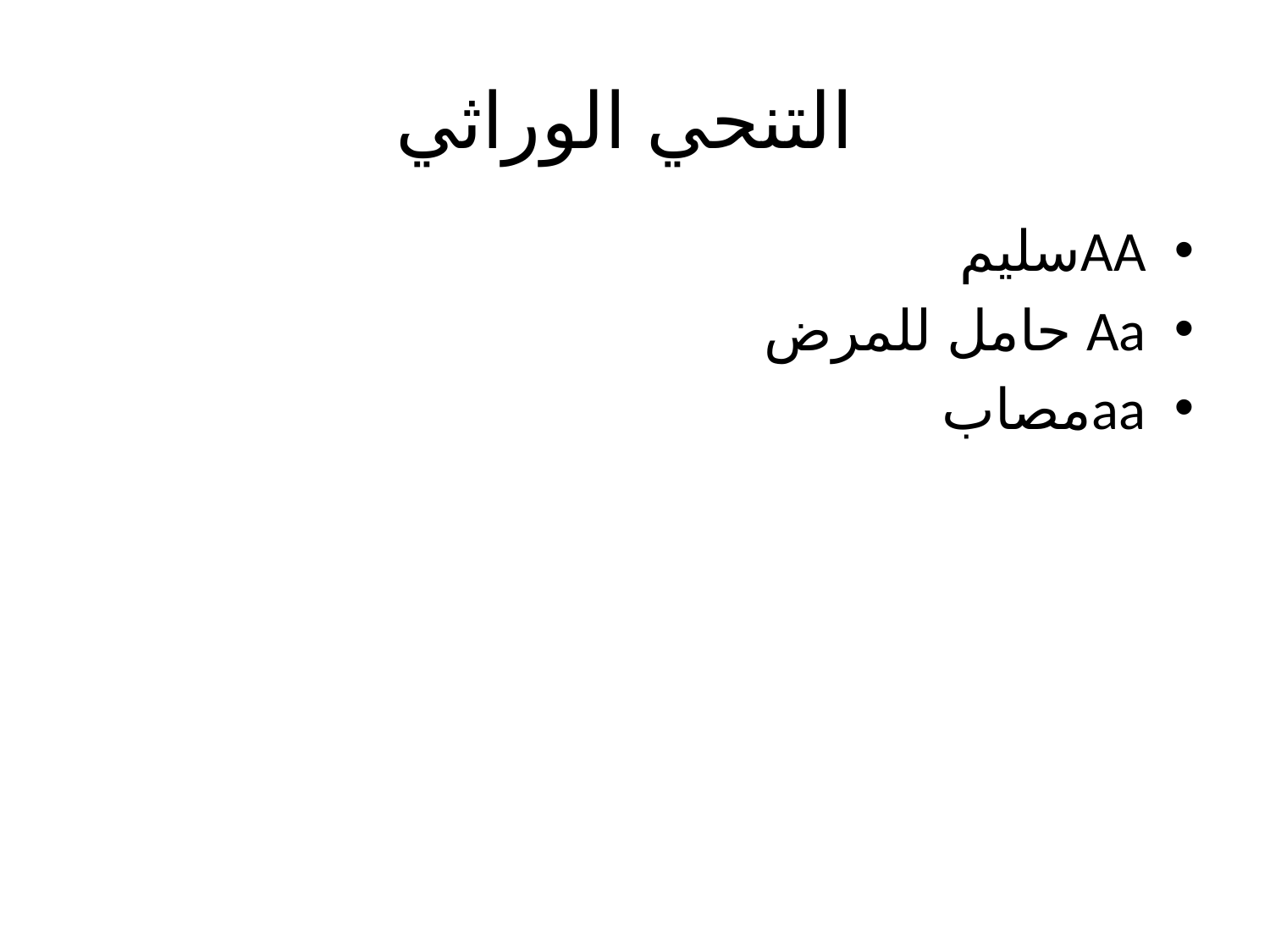

# التنحي الوراثي
AAسليم
Aa حامل للمرض
aaمصاب